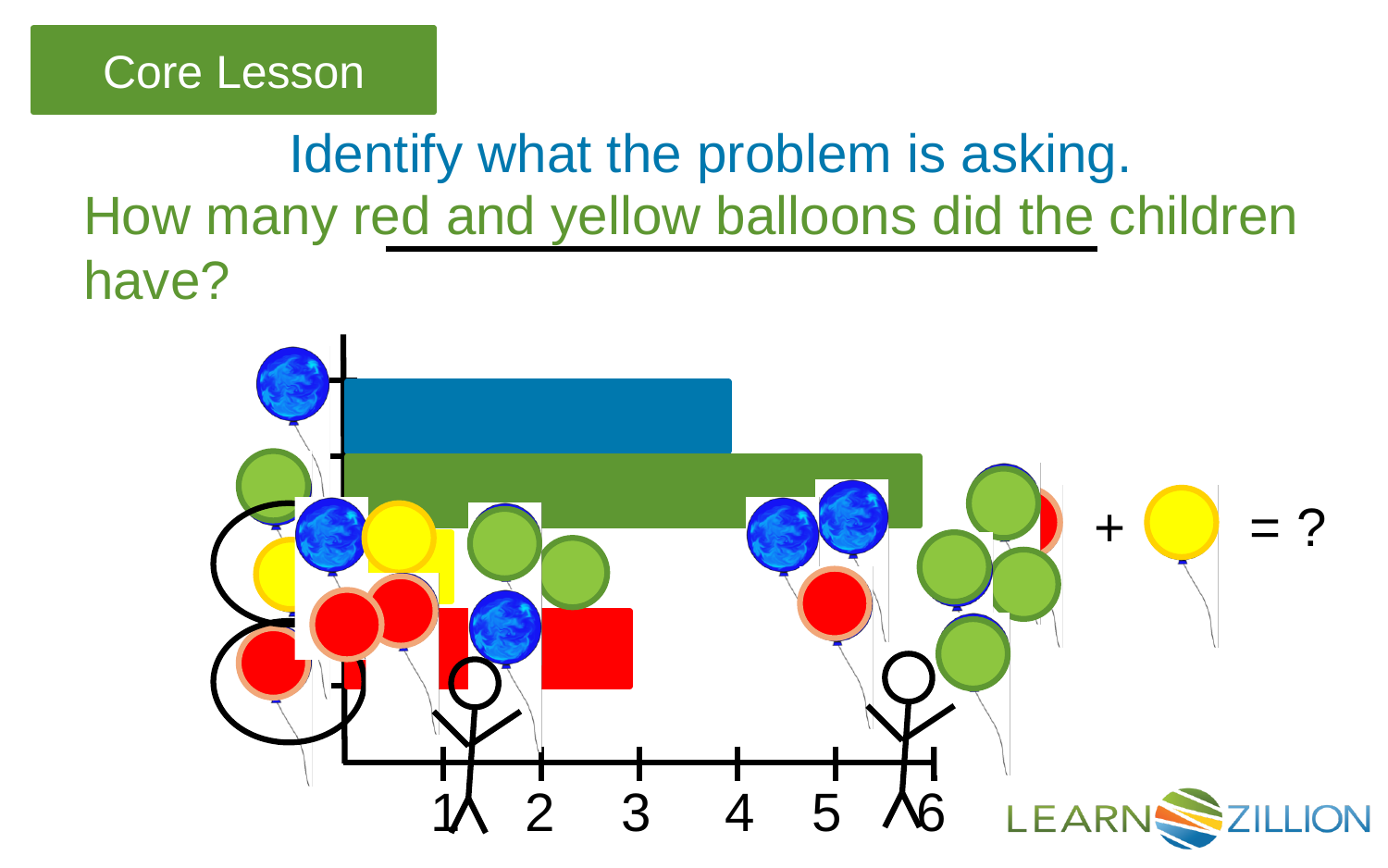

Identify what the problem is asking.
How many red and yellow balloons did the children have?
1
2
3
4
5
6

+

= ?